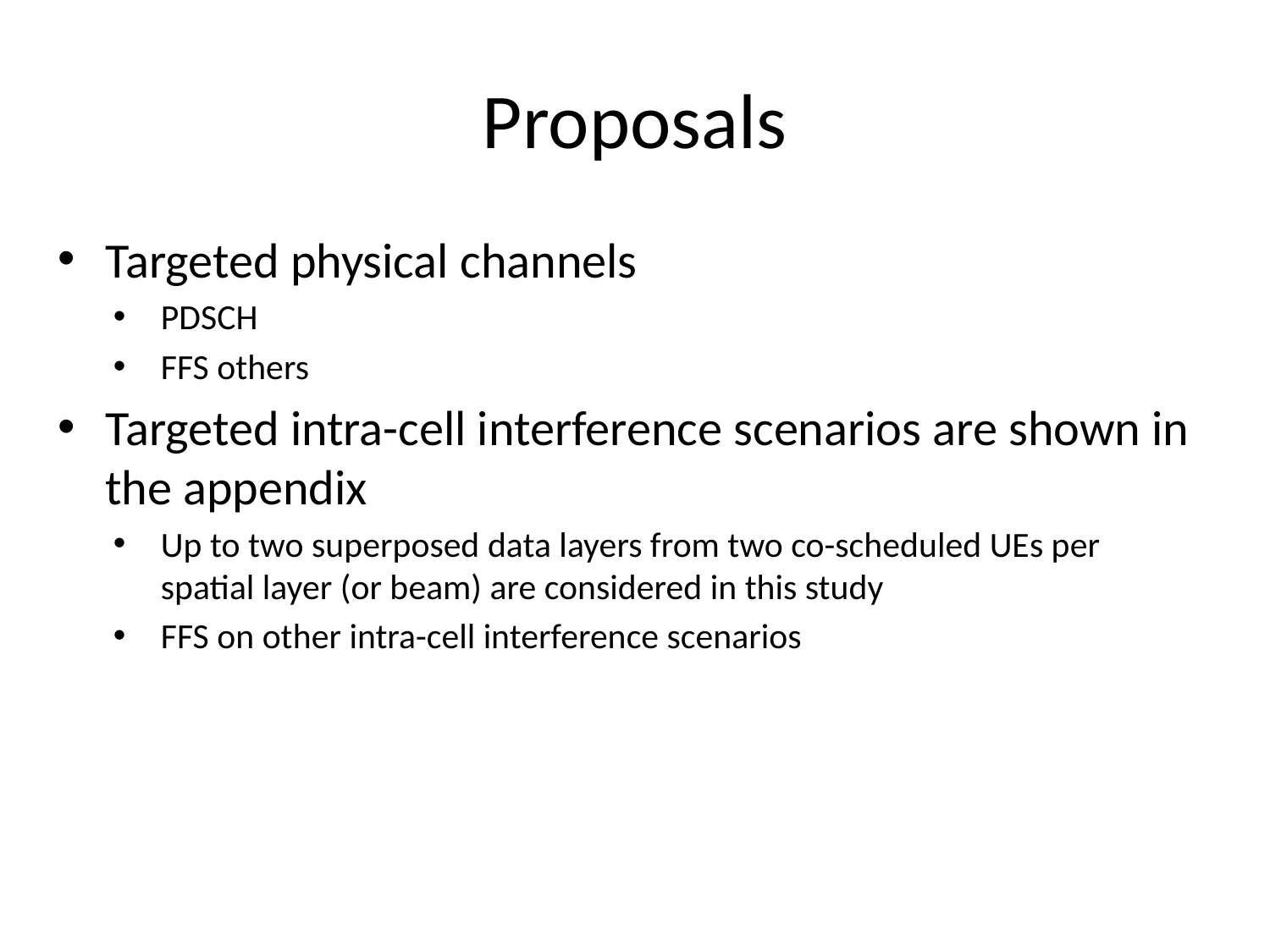

# Proposals
Targeted physical channels
PDSCH
FFS others
Targeted intra-cell interference scenarios are shown in the appendix
Up to two superposed data layers from two co-scheduled UEs per spatial layer (or beam) are considered in this study
FFS on other intra-cell interference scenarios